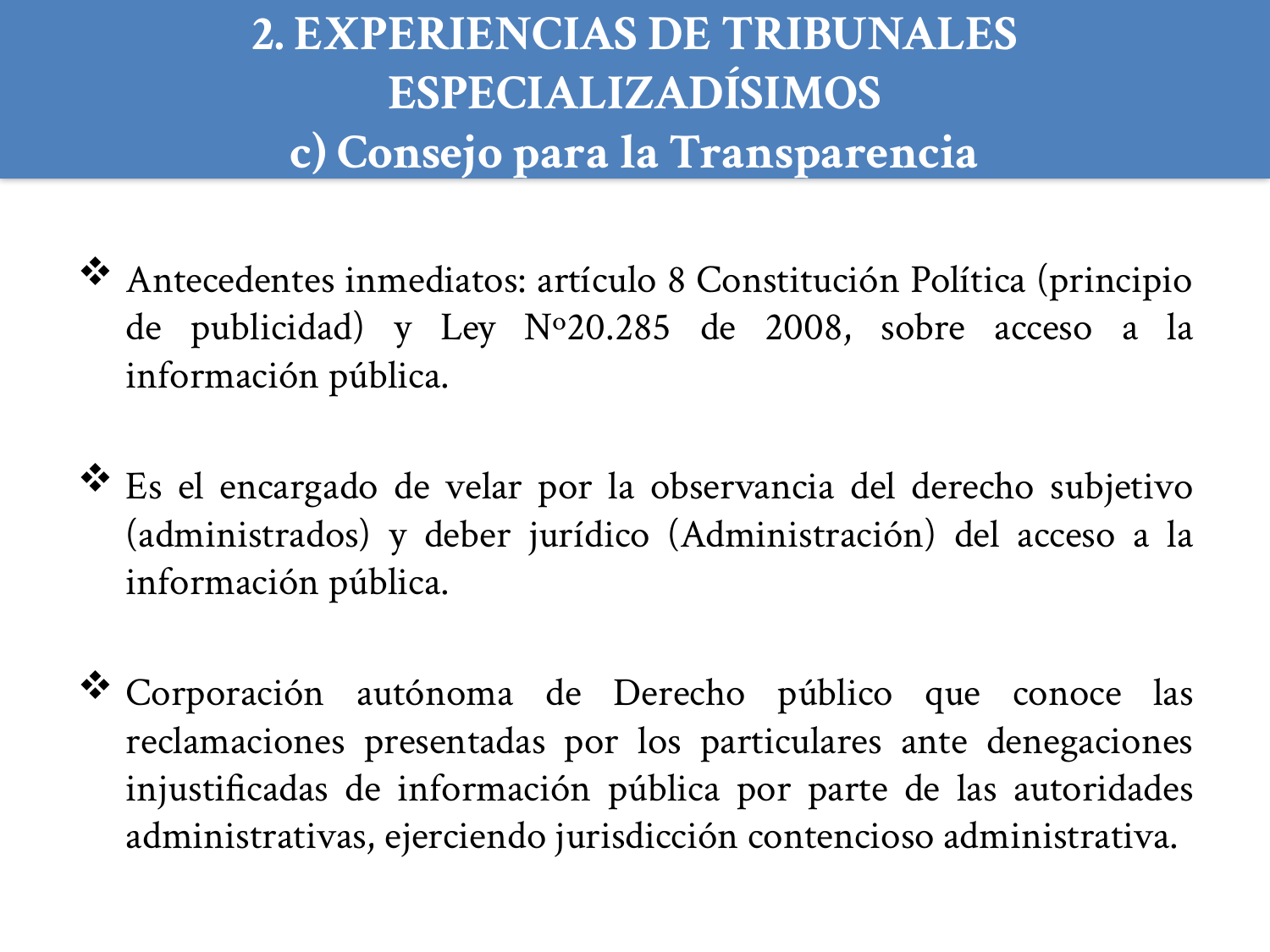

# 2. EXPERIENCIAS DE TRIBUNALES ESPECIALIZADÍSIMOS c) Consejo para la Transparencia
Antecedentes inmediatos: artículo 8 Constitución Política (principio de publicidad) y Ley Nº20.285 de 2008, sobre acceso a la información pública.

Es el encargado de velar por la observancia del derecho subjetivo (administrados) y deber jurídico (Administración) del acceso a la información pública.

Corporación autónoma de Derecho público que conoce las reclamaciones presentadas por los particulares ante denegaciones injustificadas de información pública por parte de las autoridades administrativas, ejerciendo jurisdicción contencioso administrativa.